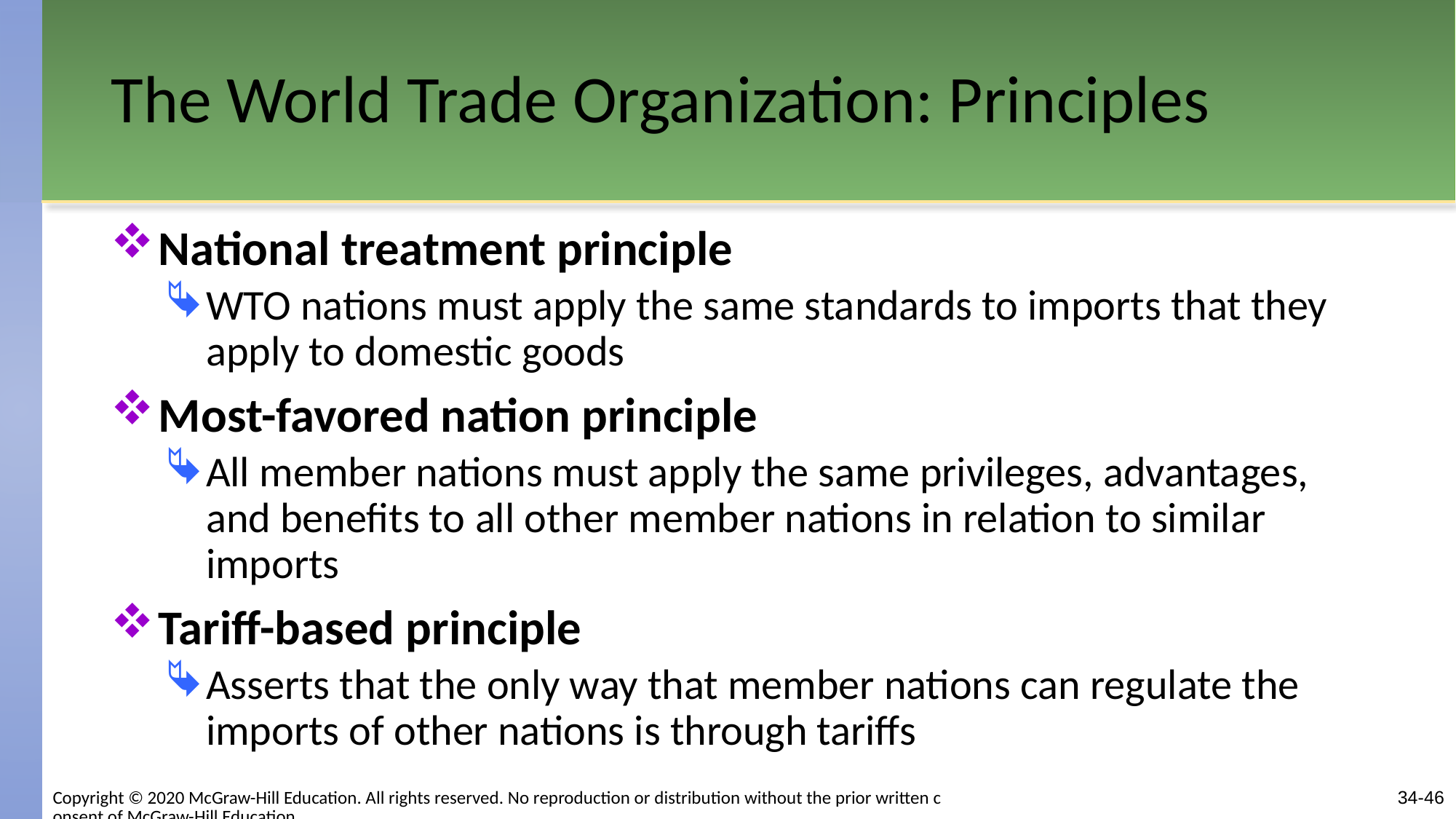

# The World Trade Organization: Principles
National treatment principle
WTO nations must apply the same standards to imports that they apply to domestic goods
Most-favored nation principle
All member nations must apply the same privileges, advantages, and benefits to all other member nations in relation to similar imports
Tariff-based principle
Asserts that the only way that member nations can regulate the imports of other nations is through tariffs

Copyright © 2020 McGraw-Hill Education. All rights reserved. No reproduction or distribution without the prior written consent of McGraw-Hill Education.
34-46